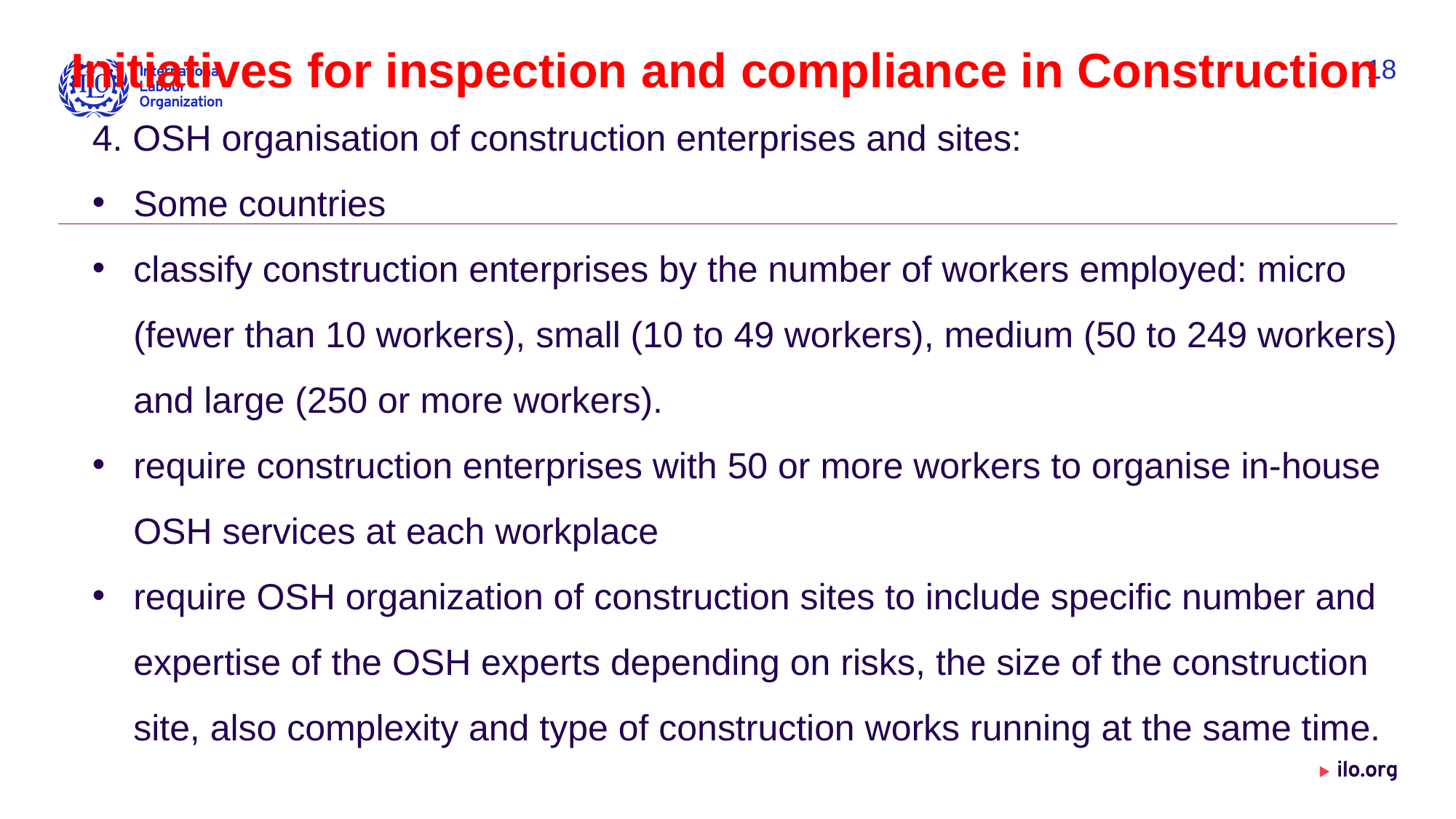

Initiatives for inspection and compliance in Construction
18
4. OSH organisation of construction enterprises and sites:
Some countries
classify construction enterprises by the number of workers employed: micro (fewer than 10 workers), small (10 to 49 workers), medium (50 to 249 workers) and large (250 or more workers).
require construction enterprises with 50 or more workers to organise in-house OSH services at each workplace
require OSH organization of construction sites to include specific number and expertise of the OSH experts depending on risks, the size of the construction site, also complexity and type of construction works running at the same time.
Date: Monday / 01 / October / 2019